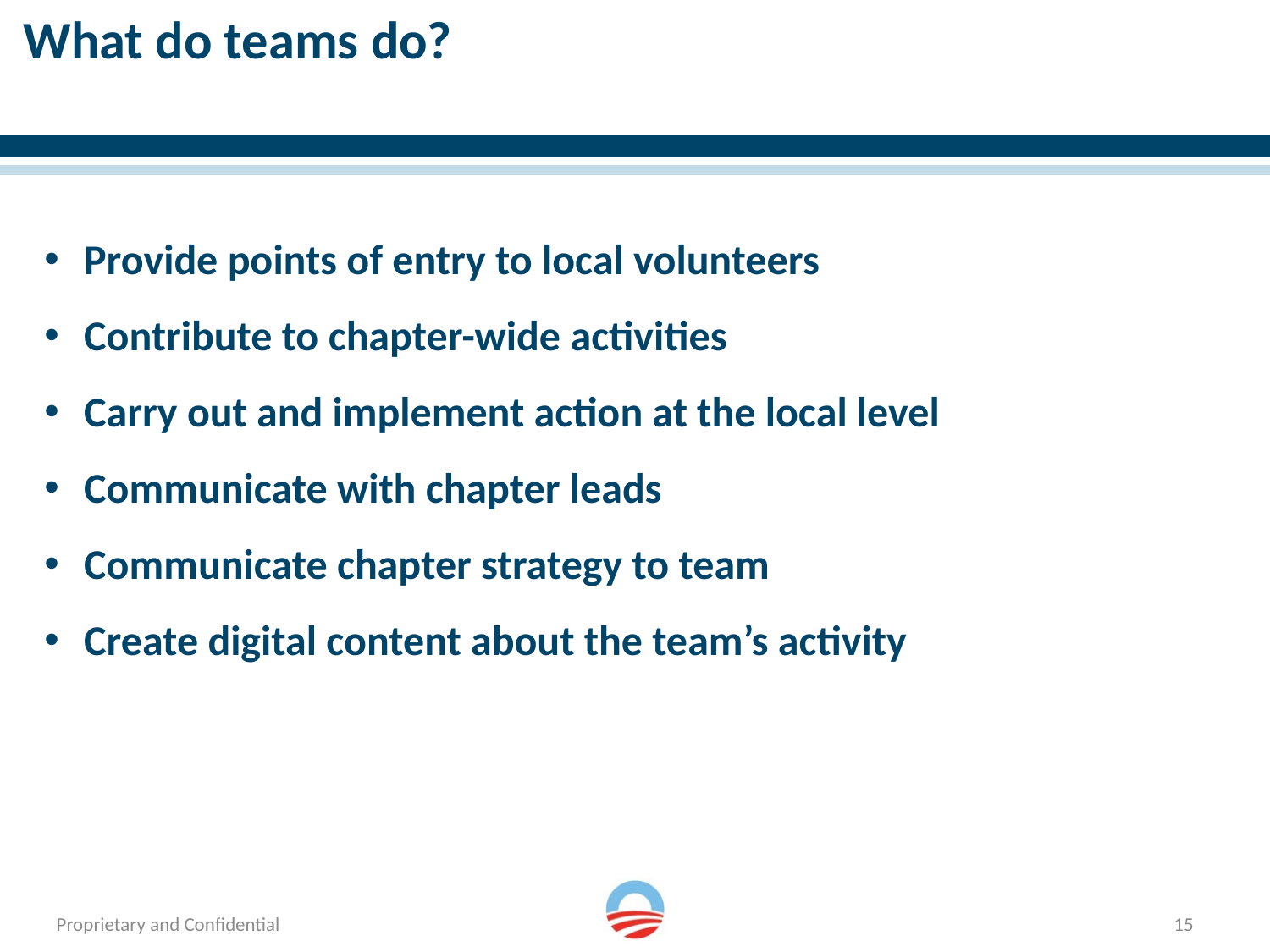

# What do teams do?
Provide points of entry to local volunteers
Contribute to chapter-wide activities
Carry out and implement action at the local level
Communicate with chapter leads
Communicate chapter strategy to team
Create digital content about the team’s activity
15